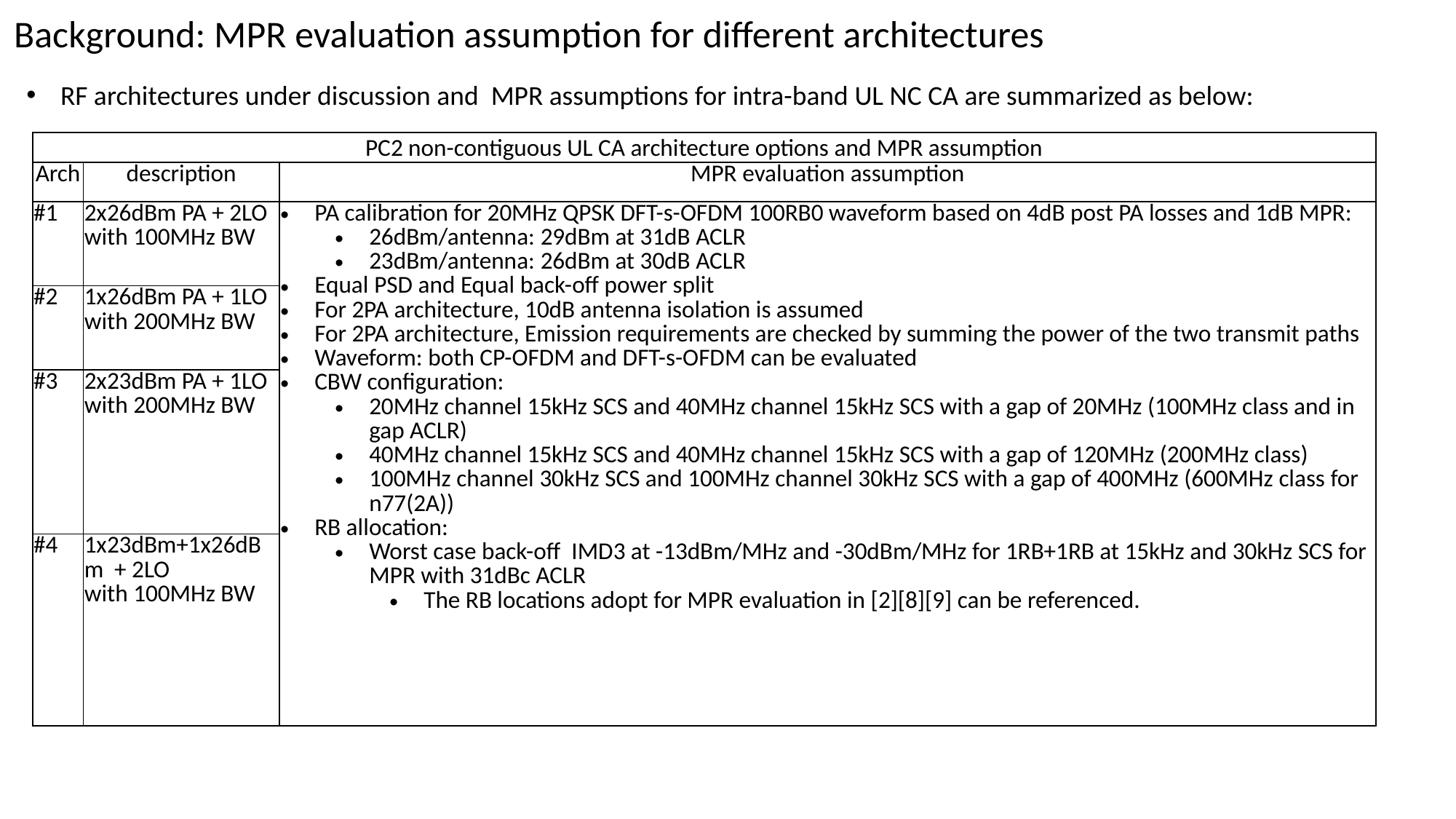

# Background: MPR evaluation assumption for different architectures
RF architectures under discussion and  MPR assumptions for intra-band UL NC CA are summarized as below:
| PC2 non-contiguous UL CA architecture options and MPR assumption |  |  |
| --- | --- | --- |
| Arch | description | MPR evaluation assumption |
| #1 | 2x26dBm PA + 2LO with 100MHz BW | PA calibration for 20MHz QPSK DFT-s-OFDM 100RB0 waveform based on 4dB post PA losses and 1dB MPR: 26dBm/antenna: 29dBm at 31dB ACLR 23dBm/antenna: 26dBm at 30dB ACLR Equal PSD and Equal back-off power split For 2PA architecture, 10dB antenna isolation is assumed For 2PA architecture, Emission requirements are checked by summing the power of the two transmit paths Waveform: both CP-OFDM and DFT-s-OFDM can be evaluated CBW configuration: 20MHz channel 15kHz SCS and 40MHz channel 15kHz SCS with a gap of 20MHz (100MHz class and in gap ACLR) 40MHz channel 15kHz SCS and 40MHz channel 15kHz SCS with a gap of 120MHz (200MHz class) 100MHz channel 30kHz SCS and 100MHz channel 30kHz SCS with a gap of 400MHz (600MHz class for n77(2A)) RB allocation: Worst case back-off IMD3 at -13dBm/MHz and -30dBm/MHz for 1RB+1RB at 15kHz and 30kHz SCS for MPR with 31dBc ACLR The RB locations adopt for MPR evaluation in [2][8][9] can be referenced. |
| #2 | 1x26dBm PA + 1LO with 200MHz BW |  |
| #3 | 2x23dBm PA + 1LO with 200MHz BW |  |
| #4 | 1x23dBm+1x26dBm + 2LO with 100MHz BW |  |